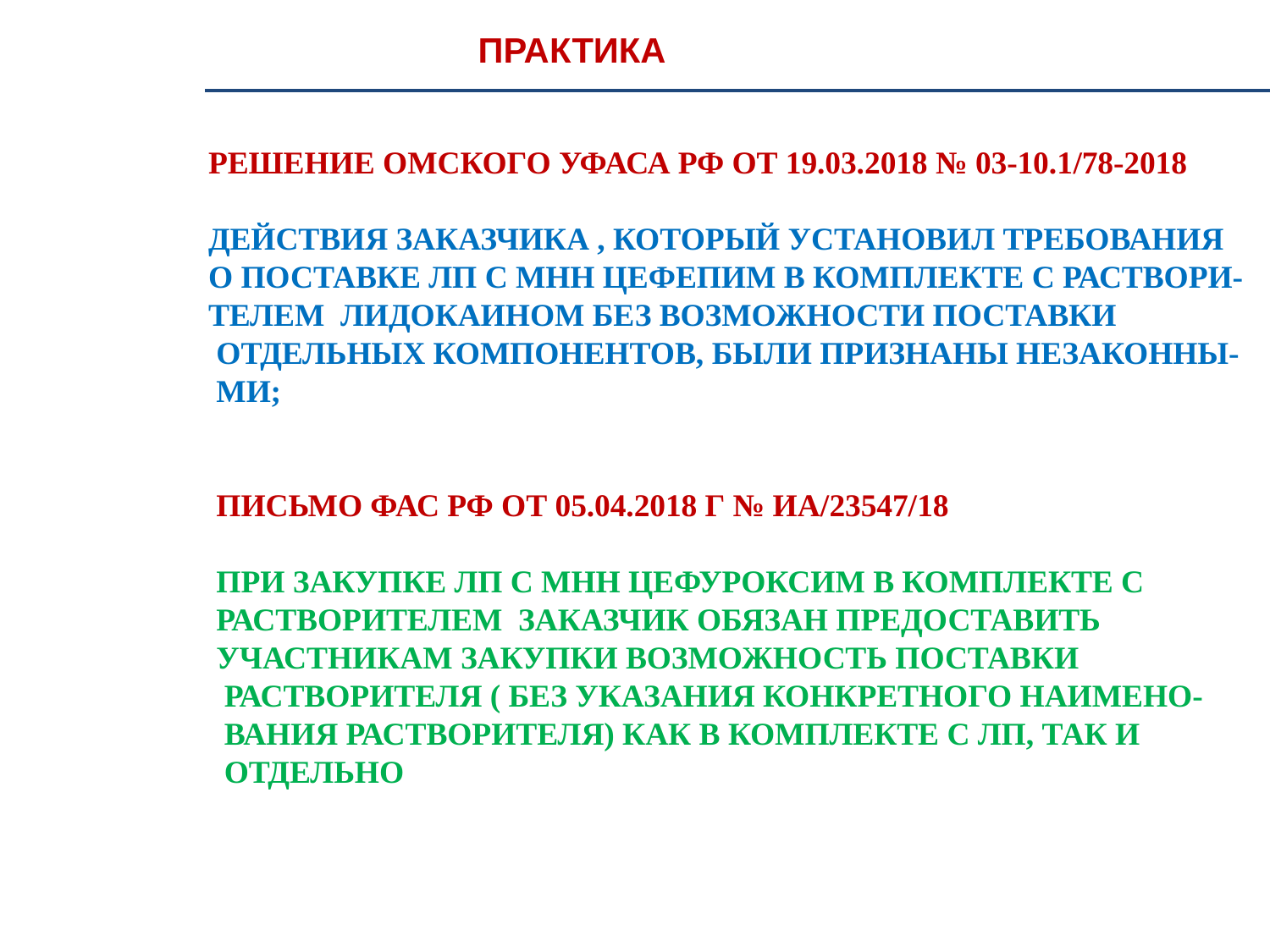

ПРАКТИКА

                        РЕШЕНИЕ ОМСКОГО УФАСА РФ ОТ 19.03.2018 № 03-10.1/78-2018

                        ДЕЙСТВИЯ ЗАКАЗЧИКА , КОТОРЫЙ УСТАНОВИЛ ТРЕБОВАНИЯ
                        О ПОСТАВКЕ ЛП С МНН ЦЕФЕПИМ В КОМПЛЕКТЕ С РАСТВОРИ-
                        ТЕЛЕМ  ЛИДОКАИНОМ БЕЗ ВОЗМОЖНОСТИ ПОСТАВКИ
                         ОТДЕЛЬНЫХ КОМПОНЕНТОВ, БЫЛИ ПРИЗНАНЫ НЕЗАКОННЫ-
                         МИ;

                         ПИСЬМО ФАС РФ ОТ 05.04.2018 Г № ИА/23547/18

                         ПРИ ЗАКУПКЕ ЛП С МНН ЦЕФУРОКСИМ В КОМПЛЕКТЕ С
                         РАСТВОРИТЕЛЕМ  ЗАКАЗЧИК ОБЯЗАН ПРЕДОСТАВИТЬ
                         УЧАСТНИКАМ ЗАКУПКИ ВОЗМОЖНОСТЬ ПОСТАВКИ
                          РАСТВОРИТЕЛЯ ( БЕЗ УКАЗАНИЯ КОНКРЕТНОГО НАИМЕНО-
                          ВАНИЯ РАСТВОРИТЕЛЯ) КАК В КОМПЛЕКТЕ С ЛП, ТАК И
                          ОТДЕЛЬНО